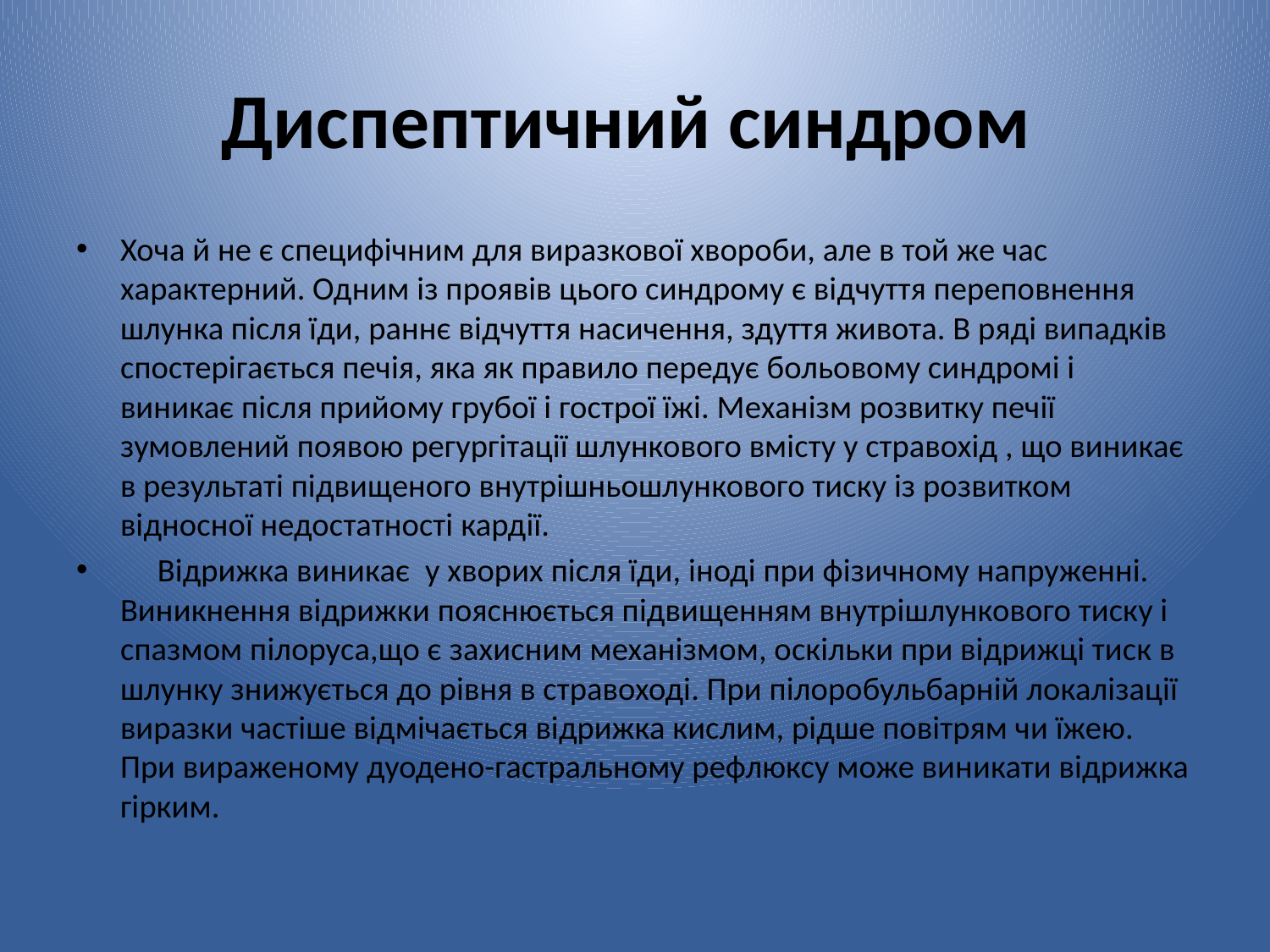

# Диспептичний синдром
Хоча й не є специфiчним для виразкової хвороби, але в той же час характерний. Одним iз проявiв цього синдрому є вiдчуття переповнення шлунка пiсля їди, раннє вiдчуття насичення, здуття живота. В рядi випадкiв спостерiгається печiя, яка як правило передує больовому синдромi i виникає пiсля прийому грубої i гострої їжi. Механiзм розвитку печiї зумовлений появою регургiтацiї шлункового вмiсту у стравохiд , що виникає в результатi пiдвищеного внутрiшньошлункового тиску iз розвитком вiдносної недостатностi кардiї.
     Вiдрижка виникає  у хворих пiсля їди, iнодi при фiзичному напруженнi. Виникнення вiдрижки пояснюється пiдвищенням внутрiшлункового тиску i спазмом пiлоруса,що є захисним механiзмом, оскiльки при вiдрижцi тиск в шлунку знижується до рiвня в стравоходi. При пiлоробульбарнiй локалiзацiї виразки частiше вiдмiчається вiдрижка кислим, рiдше повiтрям чи їжею. При вираженому дуодено-гастральному рефлюксу може виникати вiдрижка гiрким.